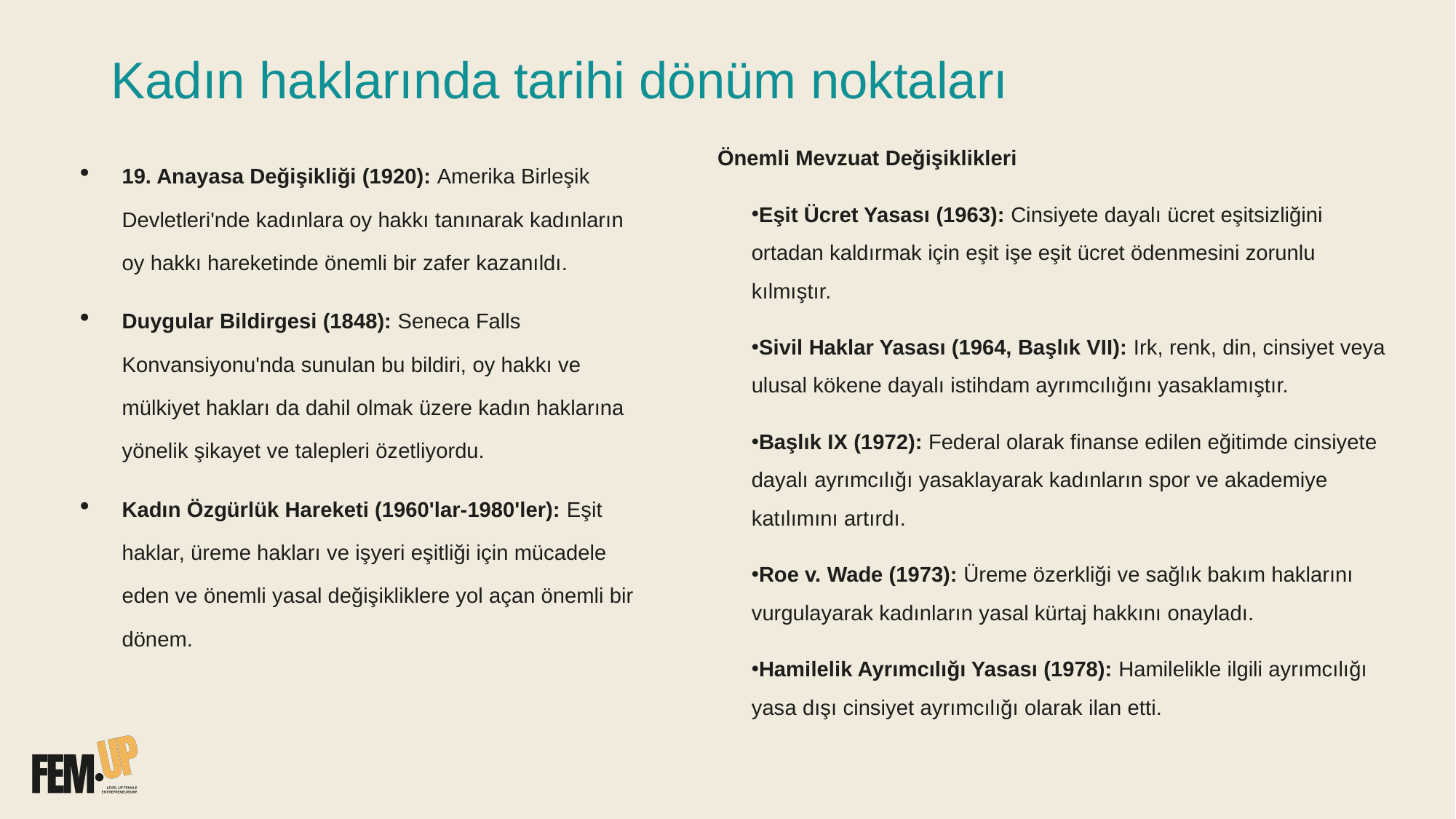

# Kadın haklarında tarihi dönüm noktaları
Önemli Mevzuat Değişiklikleri
Eşit Ücret Yasası (1963): Cinsiyete dayalı ücret eşitsizliğini ortadan kaldırmak için eşit işe eşit ücret ödenmesini zorunlu kılmıştır.
Sivil Haklar Yasası (1964, Başlık VII): Irk, renk, din, cinsiyet veya ulusal kökene dayalı istihdam ayrımcılığını yasaklamıştır.
Başlık IX (1972): Federal olarak finanse edilen eğitimde cinsiyete dayalı ayrımcılığı yasaklayarak kadınların spor ve akademiye katılımını artırdı.
Roe v. Wade (1973): Üreme özerkliği ve sağlık bakım haklarını vurgulayarak kadınların yasal kürtaj hakkını onayladı.
Hamilelik Ayrımcılığı Yasası (1978): Hamilelikle ilgili ayrımcılığı yasa dışı cinsiyet ayrımcılığı olarak ilan etti.

19. Anayasa Değişikliği (1920): Amerika Birleşik Devletleri'nde kadınlara oy hakkı tanınarak kadınların oy hakkı hareketinde önemli bir zafer kazanıldı.
Duygular Bildirgesi (1848): Seneca Falls Konvansiyonu'nda sunulan bu bildiri, oy hakkı ve mülkiyet hakları da dahil olmak üzere kadın haklarına yönelik şikayet ve talepleri özetliyordu.
Kadın Özgürlük Hareketi (1960'lar-1980'ler): Eşit haklar, üreme hakları ve işyeri eşitliği için mücadele eden ve önemli yasal değişikliklere yol açan önemli bir dönem.